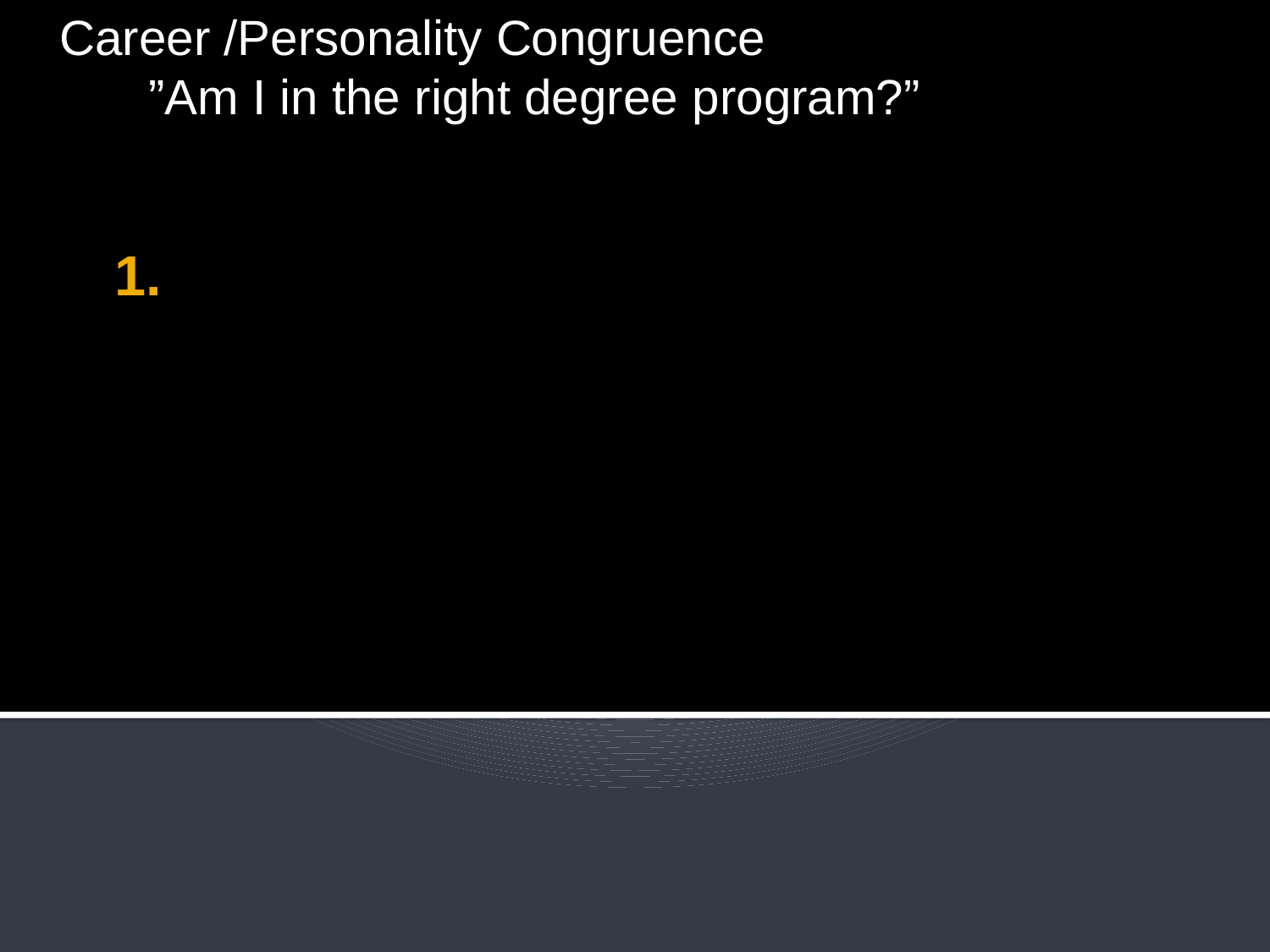

Career /Personality Congruence
	”Am I in the right degree program?”
1.
#